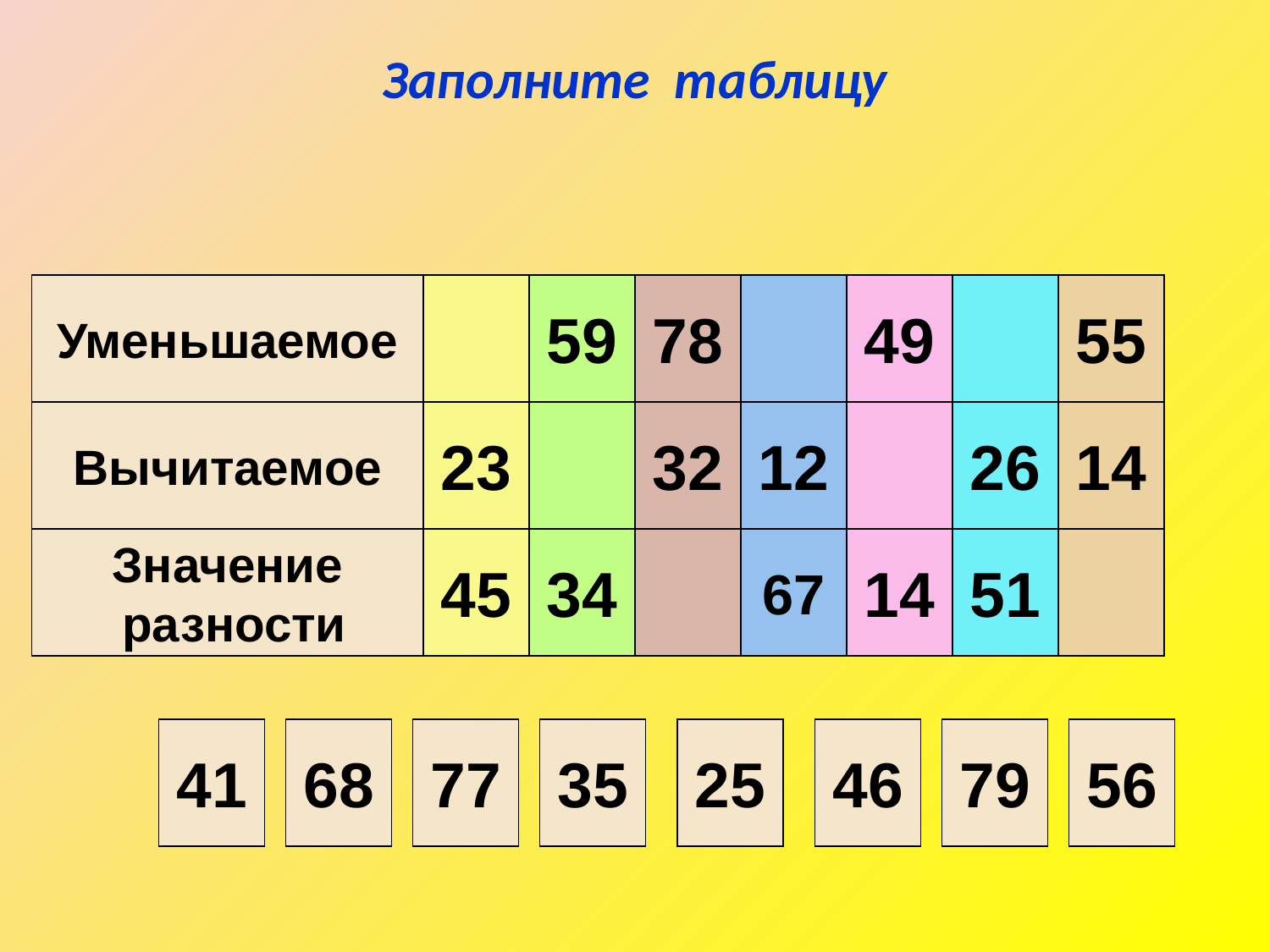

# Заполните  таблицу

Уменьшаемое

59
78

49

55
Вычитаемое
23

32
12

26
14
Значение
 разности
45
34

67
14
51

41
68
77
35
25
46
79
56